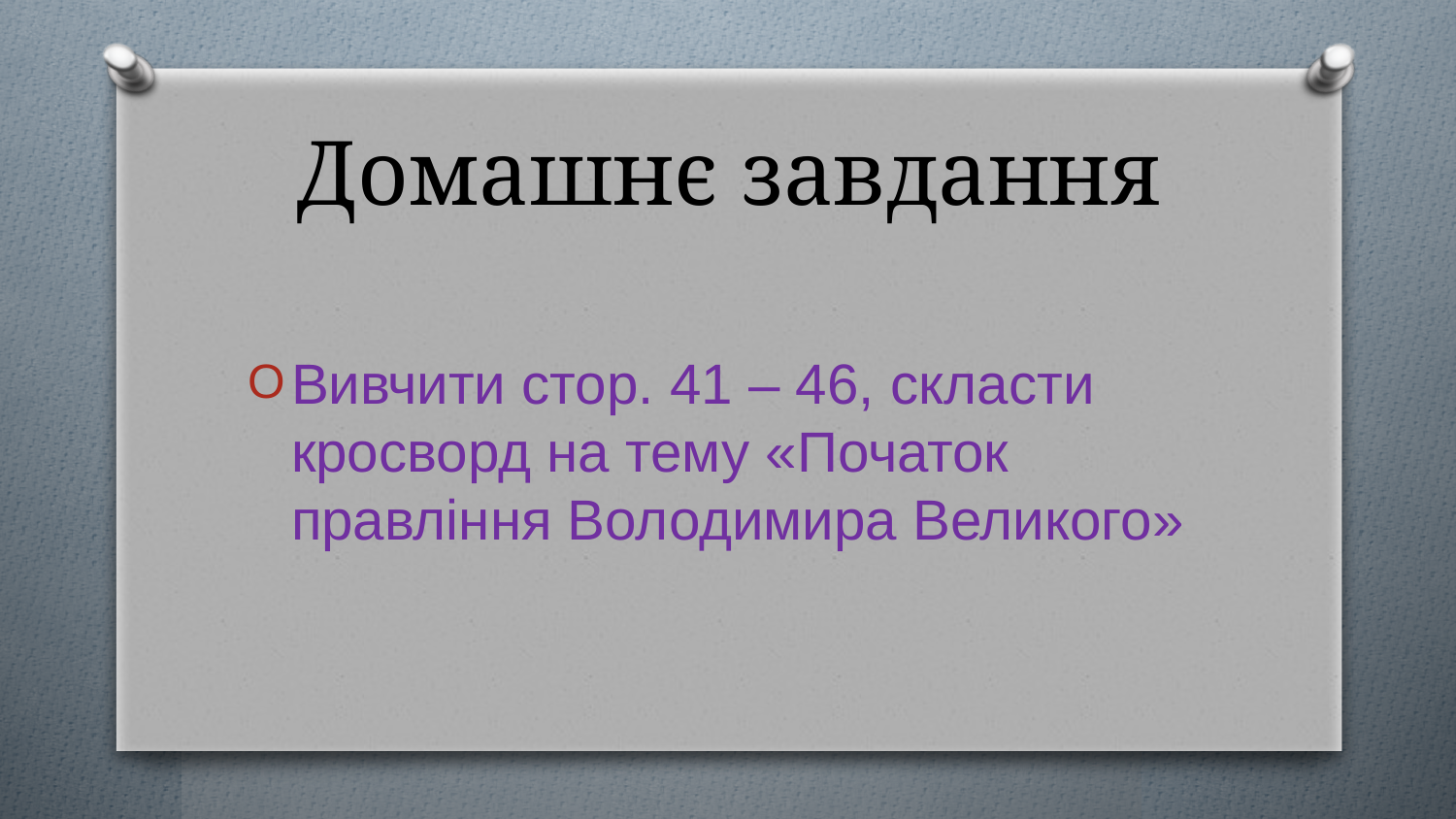

# Домашнє завдання
Вивчити стор. 41 – 46, скласти кросворд на тему «Початок правління Володимира Великого»